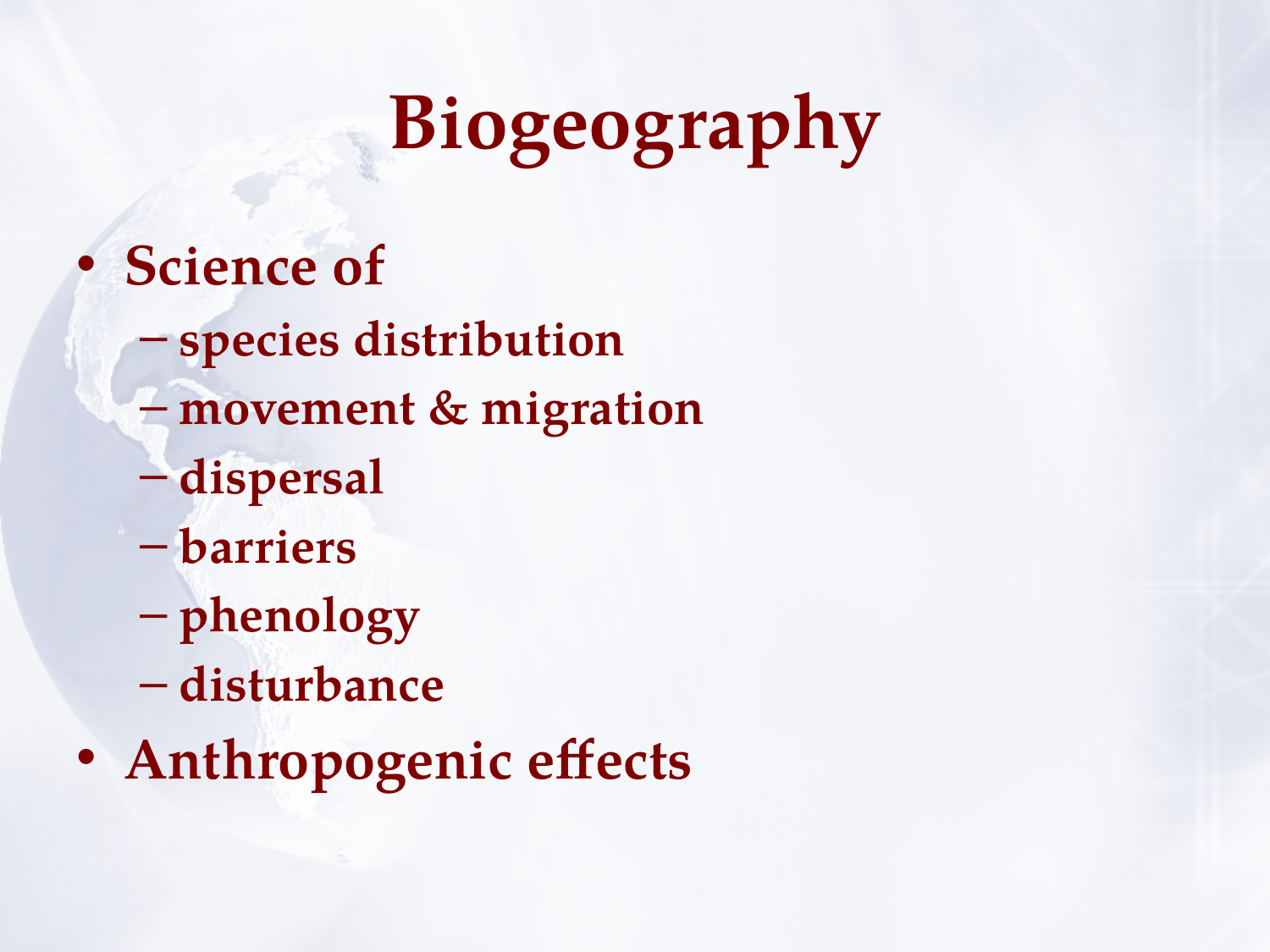

# Biogeography
Science of
species distribution
movement & migration
dispersal
barriers
phenology
disturbance
Anthropogenic effects